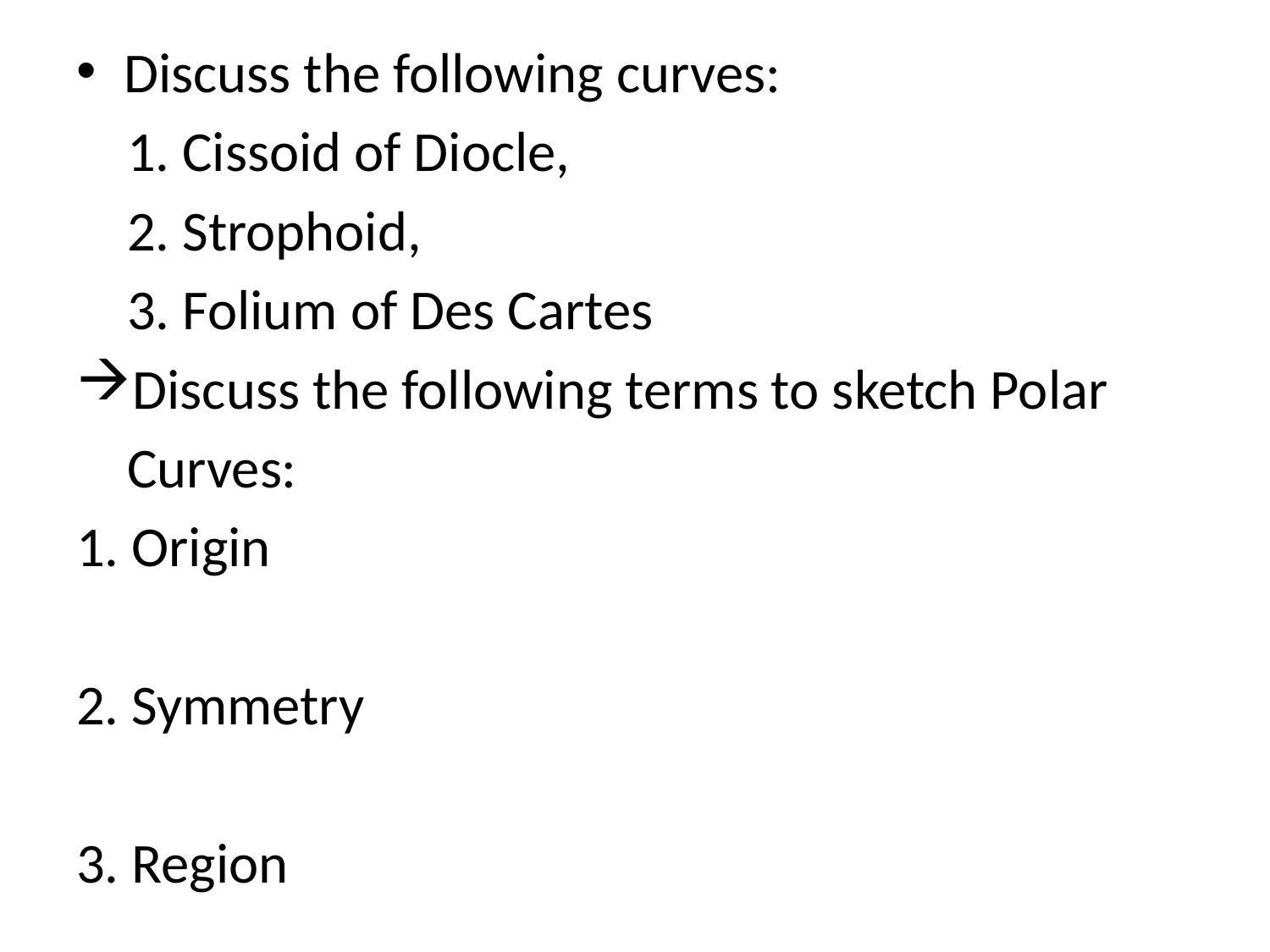

Discuss the following curves:
    1. Cissoid of Diocle,
    2. Strophoid,
    3. Folium of Des Cartes
Discuss the following terms to sketch Polar
    Curves:
1. Origin

2. Symmetry

3. Region